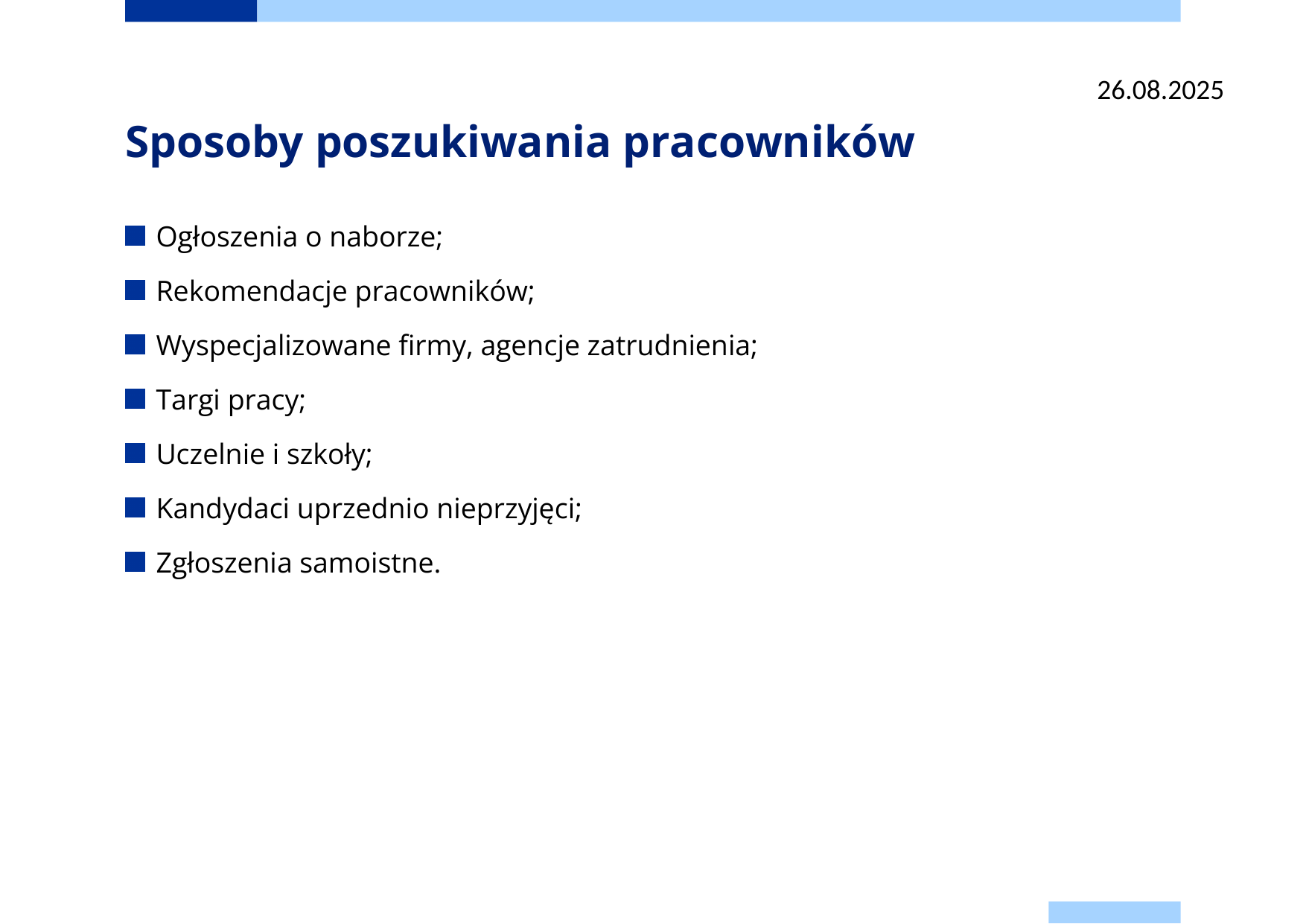

26.08.2025
# Sposoby poszukiwania pracowników
Ogłoszenia o naborze;
Rekomendacje pracowników;
Wyspecjalizowane firmy, agencje zatrudnienia;
Targi pracy;
Uczelnie i szkoły;
Kandydaci uprzednio nieprzyjęci;
Zgłoszenia samoistne.